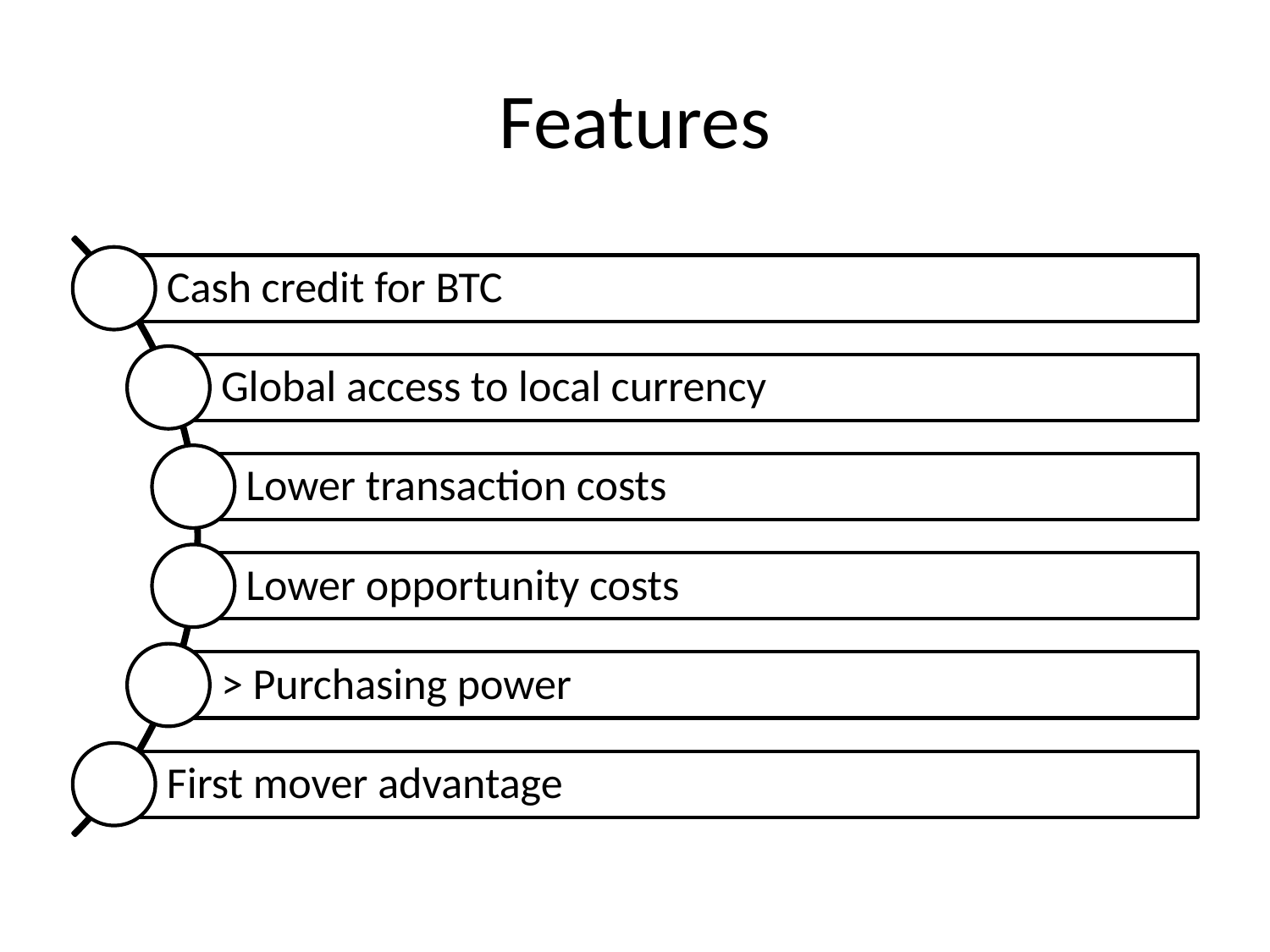

# Features
Cash credit for BTC
Global access to local currency
Lower transaction costs
Lower opportunity costs
> Purchasing power
First mover advantage